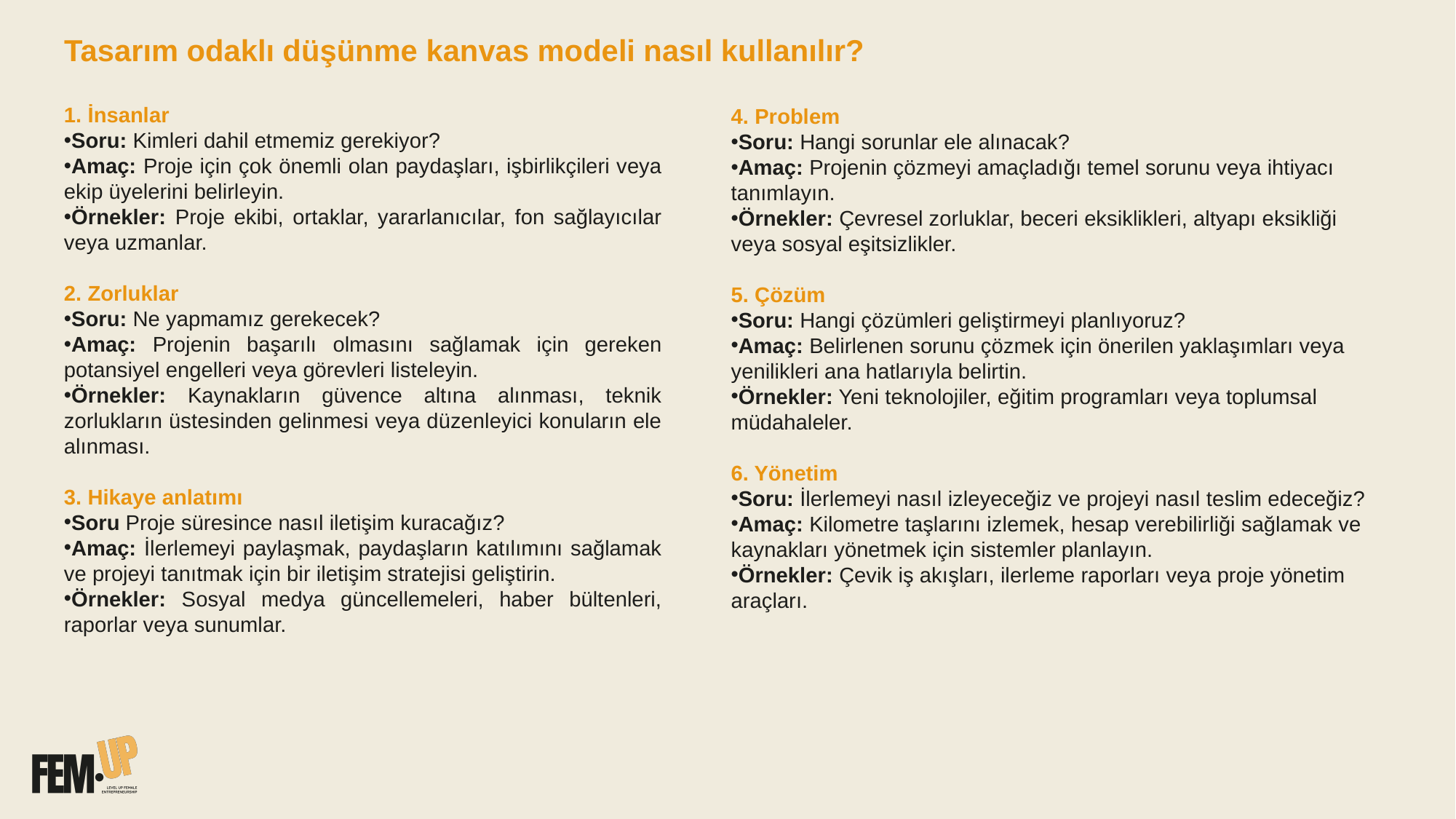

# Tasarım odaklı düşünme kanvas modeli nasıl kullanılır?
1. İnsanlar
Soru: Kimleri dahil etmemiz gerekiyor?
Amaç: Proje için çok önemli olan paydaşları, işbirlikçileri veya ekip üyelerini belirleyin.
Örnekler: Proje ekibi, ortaklar, yararlanıcılar, fon sağlayıcılar veya uzmanlar.

2. Zorluklar
Soru: Ne yapmamız gerekecek?
Amaç: Projenin başarılı olmasını sağlamak için gereken potansiyel engelleri veya görevleri listeleyin.
Örnekler: Kaynakların güvence altına alınması, teknik zorlukların üstesinden gelinmesi veya düzenleyici konuların ele alınması.

3. Hikaye anlatımı
Soru Proje süresince nasıl iletişim kuracağız?
Amaç: İlerlemeyi paylaşmak, paydaşların katılımını sağlamak ve projeyi tanıtmak için bir iletişim stratejisi geliştirin.
Örnekler: Sosyal medya güncellemeleri, haber bültenleri, raporlar veya sunumlar.

4. Problem
Soru: Hangi sorunlar ele alınacak?
Amaç: Projenin çözmeyi amaçladığı temel sorunu veya ihtiyacı tanımlayın.
Örnekler: Çevresel zorluklar, beceri eksiklikleri, altyapı eksikliği veya sosyal eşitsizlikler.

5. Çözüm
Soru: Hangi çözümleri geliştirmeyi planlıyoruz?
Amaç: Belirlenen sorunu çözmek için önerilen yaklaşımları veya yenilikleri ana hatlarıyla belirtin.
Örnekler: Yeni teknolojiler, eğitim programları veya toplumsal müdahaleler.

6. Yönetim
Soru: İlerlemeyi nasıl izleyeceğiz ve projeyi nasıl teslim edeceğiz?
Amaç: Kilometre taşlarını izlemek, hesap verebilirliği sağlamak ve kaynakları yönetmek için sistemler planlayın.
Örnekler: Çevik iş akışları, ilerleme raporları veya proje yönetim araçları.